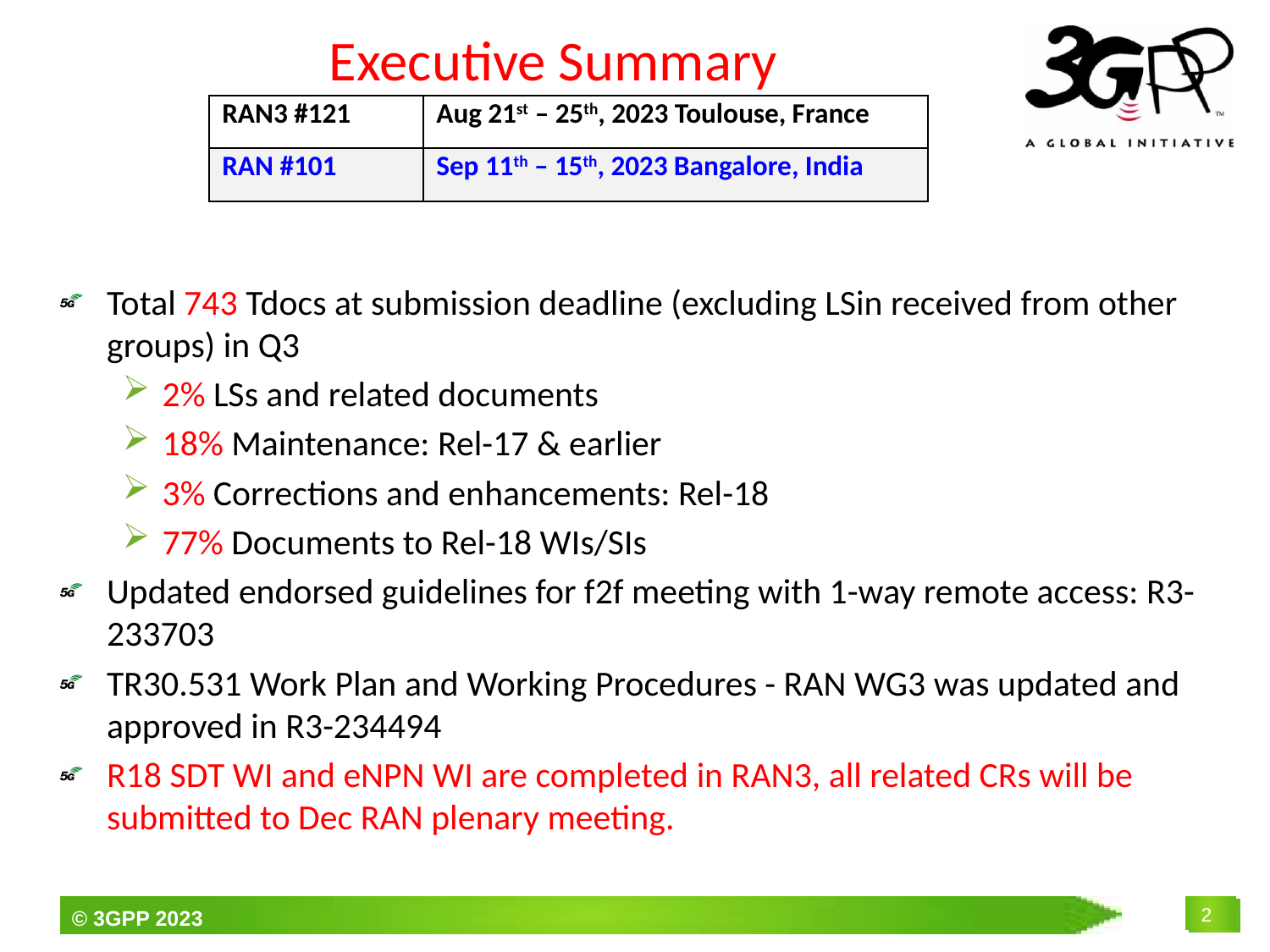

# Executive Summary
| RAN3 #121 | Aug 21st – 25th, 2023 Toulouse, France |
| --- | --- |
| RAN #101 | Sep 11th – 15th, 2023 Bangalore, India |
Total 743 Tdocs at submission deadline (excluding LSin received from other groups) in Q3
2% LSs and related documents
18% Maintenance: Rel-17 & earlier
3% Corrections and enhancements: Rel-18
77% Documents to Rel-18 WIs/SIs
Updated endorsed guidelines for f2f meeting with 1-way remote access: R3-233703
TR30.531 Work Plan and Working Procedures - RAN WG3 was updated and approved in R3-234494
R18 SDT WI and eNPN WI are completed in RAN3, all related CRs will be submitted to Dec RAN plenary meeting.

2